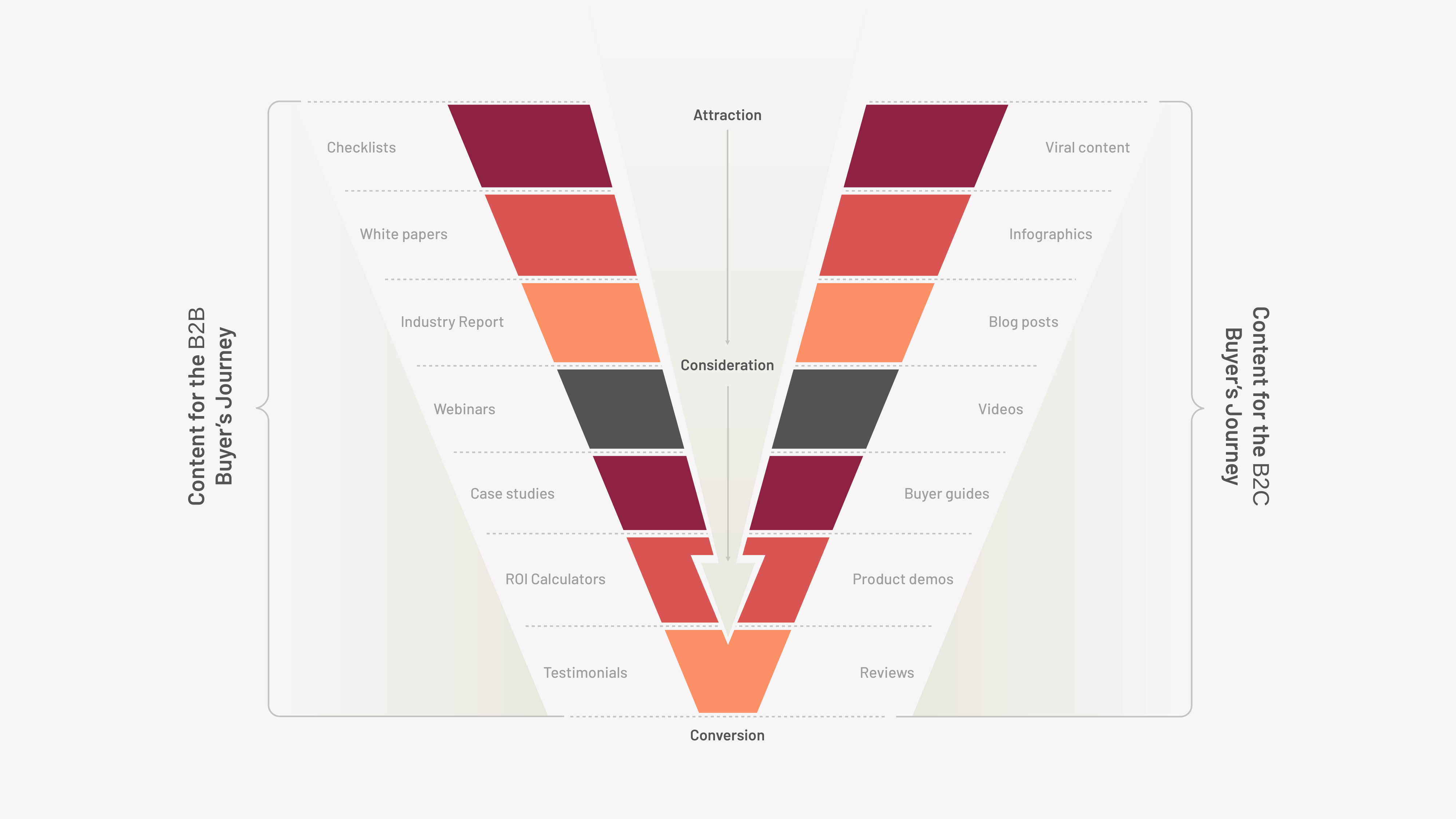

Attraction

Checklists
Viral content

White papers
Infographics

Industry Report
Blog posts
Consideration

Content for the B2B Buyer’s Journey
Content for the B2C Buyer’s Journey

Webinars
Videos

Case studies
Buyer guides

ROI Calculators
Product demos

Testimonials
Reviews

Conversion